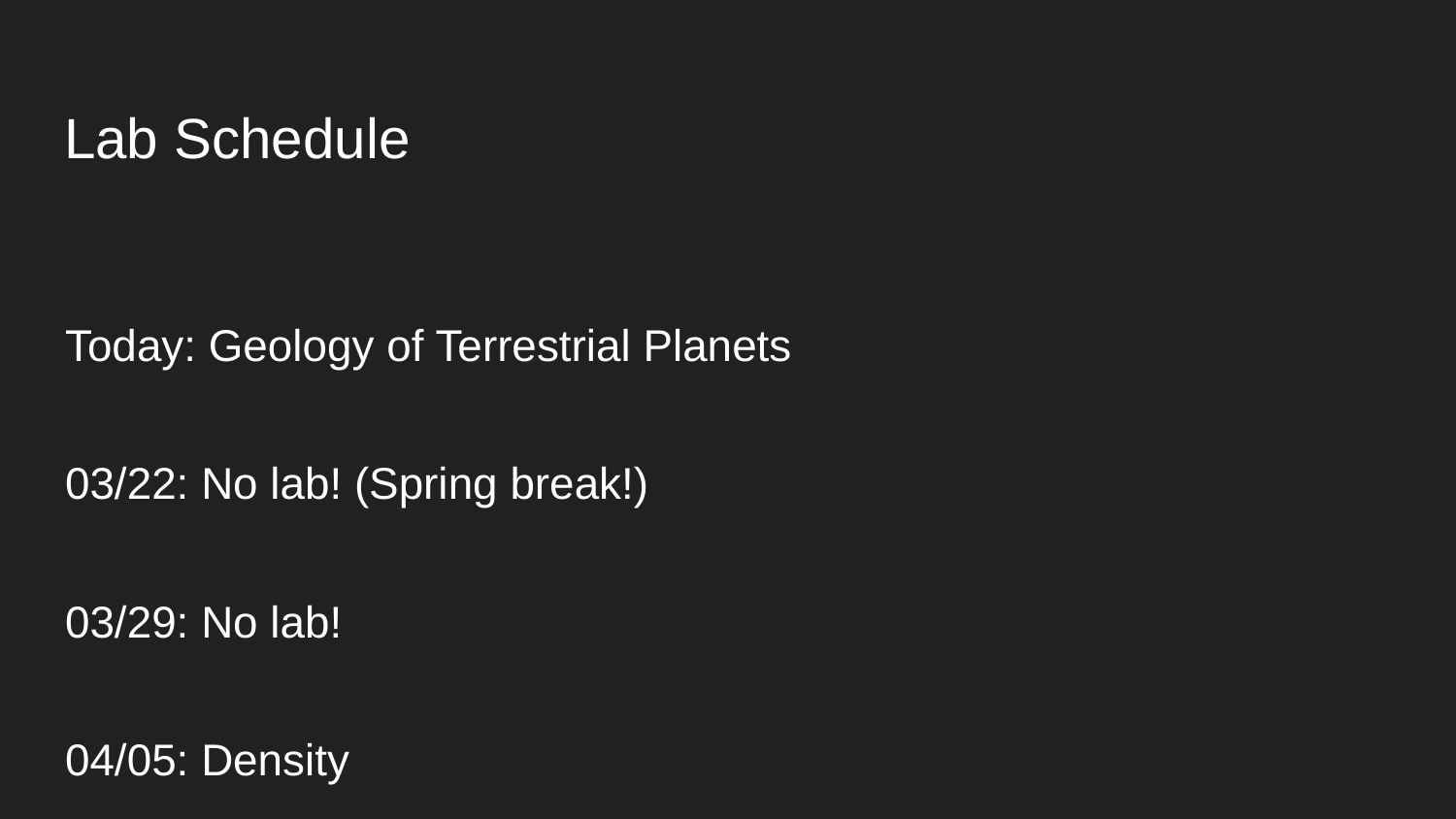

Lab Schedule
Today: Geology of Terrestrial Planets
03/22: No lab! (Spring break!)
03/29: No lab!
04/05: Density